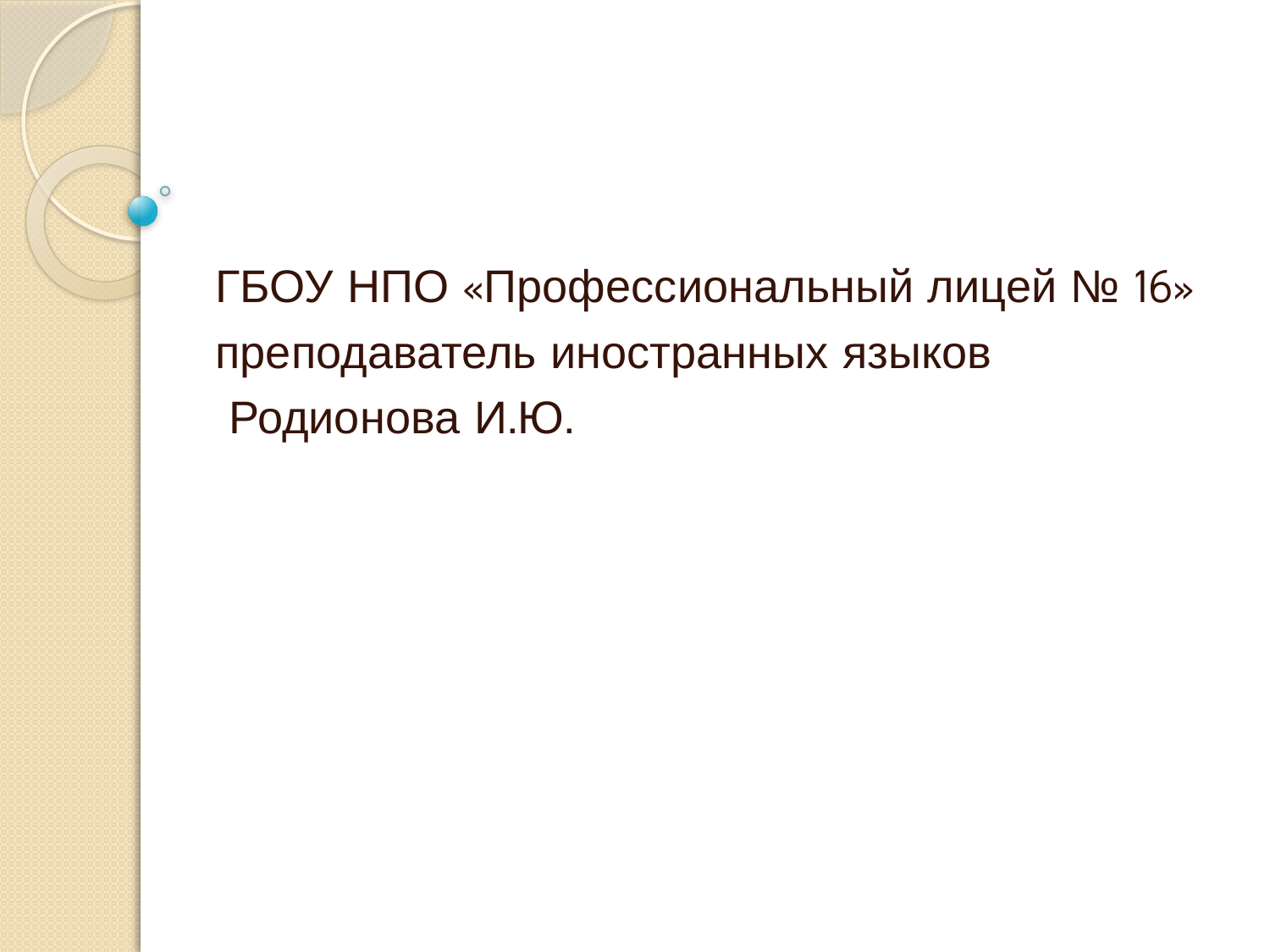

#
ГБОУ НПО «Профессиональный лицей № 16»
преподаватель иностранных языков
 Родионова И.Ю.